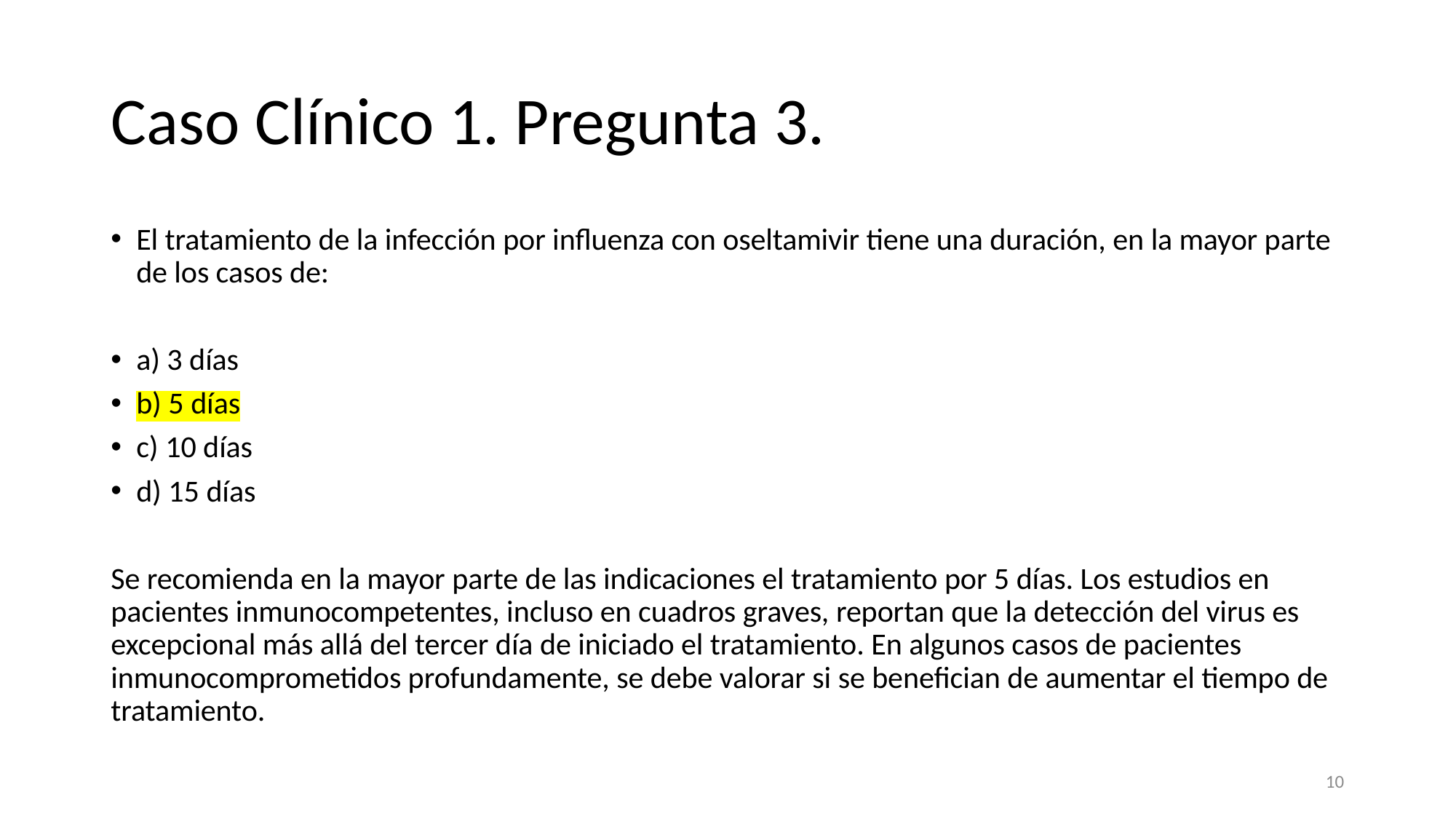

# Caso Clínico 1. Pregunta 3.
El tratamiento de la infección por influenza con oseltamivir tiene una duración, en la mayor parte de los casos de:

a) 3 días
b) 5 días
c) 10 días
d) 15 días

Se recomienda en la mayor parte de las indicaciones el tratamiento por 5 días. Los estudios en pacientes inmunocompetentes, incluso en cuadros graves, reportan que la detección del virus es excepcional más allá del tercer día de iniciado el tratamiento. En algunos casos de pacientes inmunocomprometidos profundamente, se debe valorar si se benefician de aumentar el tiempo de tratamiento.
10